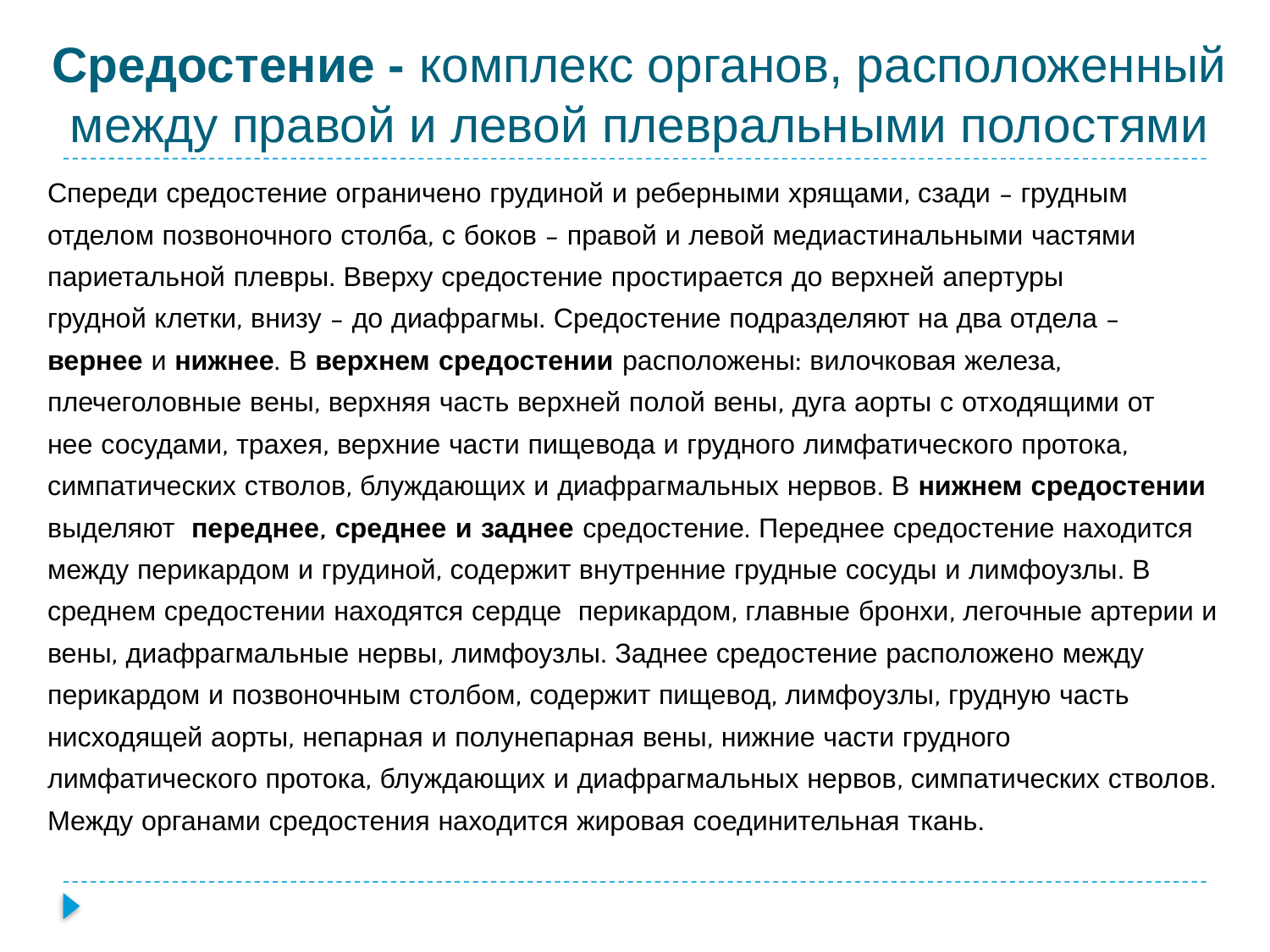

# Средостение - комплекс органов, расположенный между правой и левой плевральными полостями
Спереди средостение ограничено грудиной и реберными хрящами, сзади – грудным
отделом позвоночного столба, с боков – правой и левой медиастинальными частями
париетальной плевры. Вверху средостение простирается до верхней апертуры
грудной клетки, внизу – до диафрагмы. Средостение подразделяют на два отдела –
вернее и нижнее. В верхнем средостении расположены: вилочковая железа,
плечеголовные вены, верхняя часть верхней полой вены, дуга аорты с отходящими от
нее сосудами, трахея, верхние части пищевода и грудного лимфатического протока,
симпатических стволов, блуждающих и диафрагмальных нервов. В нижнем средостении
выделяют  переднее, среднее и заднее средостение. Переднее средостение находится
между перикардом и грудиной, содержит внутренние грудные сосуды и лимфоузлы. В
среднем средостении находятся сердце  перикардом, главные бронхи, легочные артерии и
вены, диафрагмальные нервы, лимфоузлы. Заднее средостение расположено между
перикардом и позвоночным столбом, содержит пищевод, лимфоузлы, грудную часть
нисходящей аорты, непарная и полунепарная вены, нижние части грудного
лимфатического протока, блуждающих и диафрагмальных нервов, симпатических стволов.
Между органами средостения находится жировая соединительная ткань.